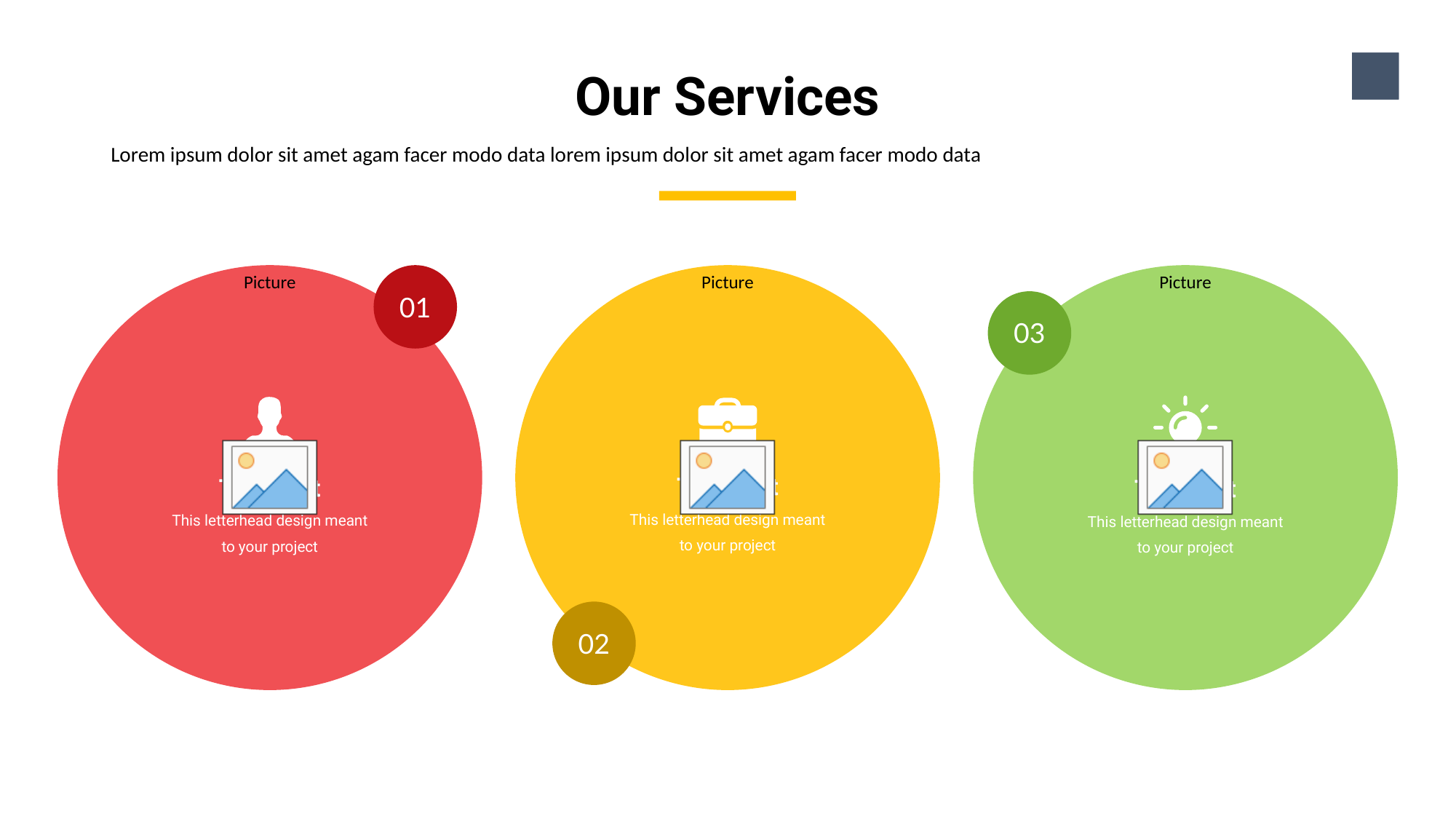

Our Services
9
Lorem ipsum dolor sit amet agam facer modo data lorem ipsum dolor sit amet agam facer modo data

01

03

Title Text
This letterhead design meant to your project

Title Text
This letterhead design meant to your project

Title Text
This letterhead design meant to your project

02